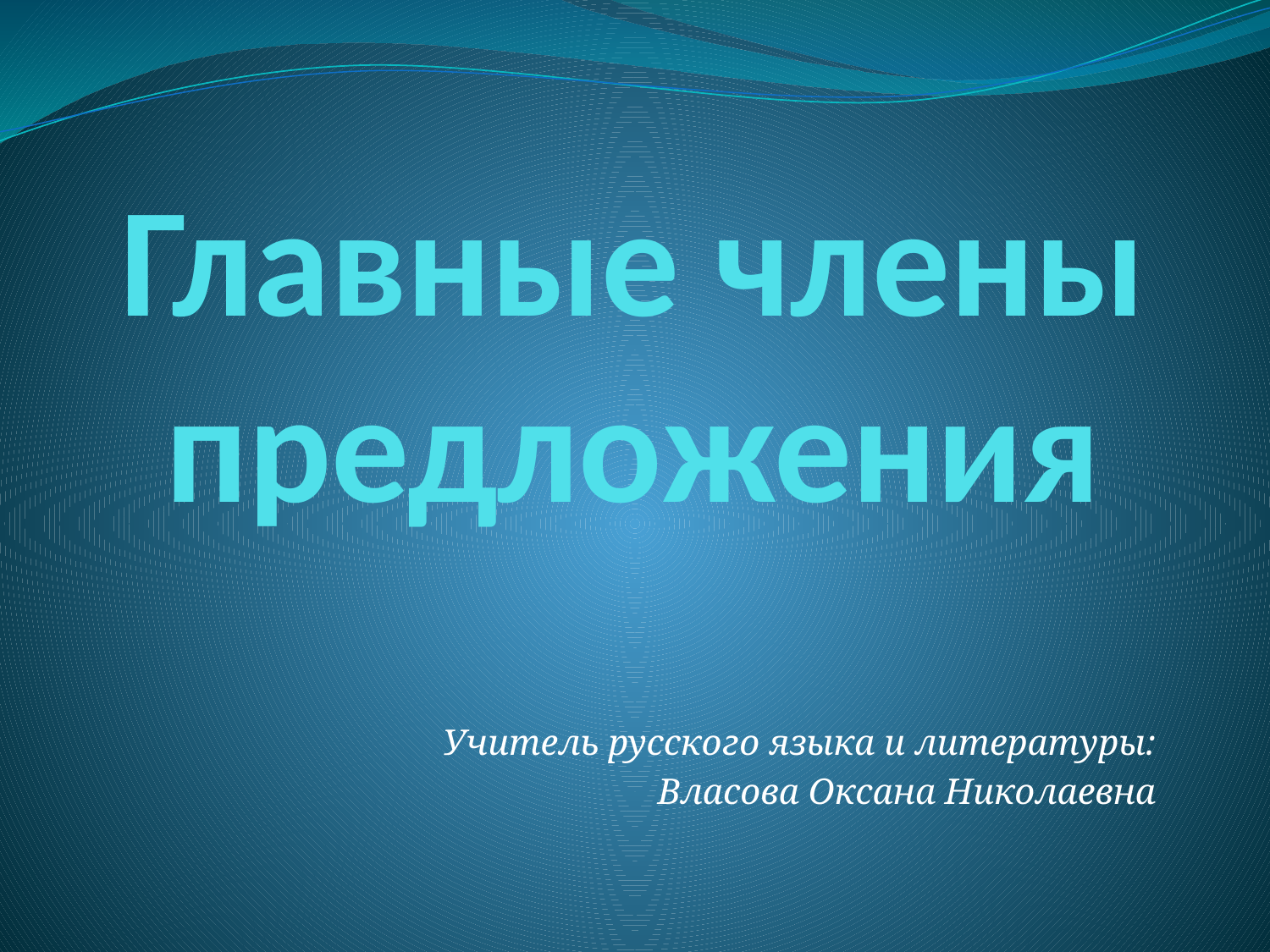

# Главные члены предложения

Учитель русского языка и литературы:
Власова Оксана Николаевна